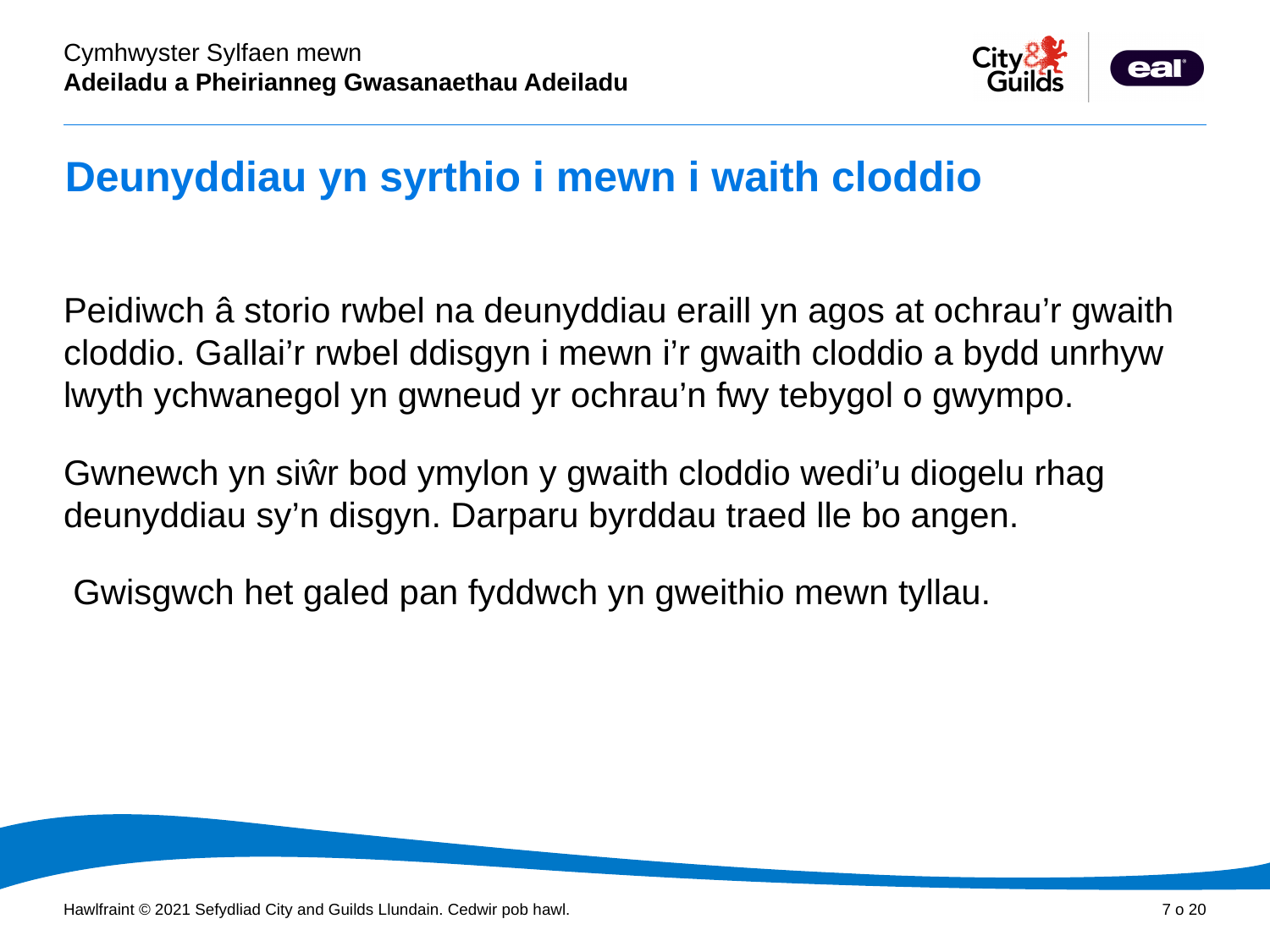

# Deunyddiau yn syrthio i mewn i waith cloddio

Peidiwch â storio rwbel na deunyddiau eraill yn agos at ochrau’r gwaith cloddio. Gallai’r rwbel ddisgyn i mewn i’r gwaith cloddio a bydd unrhyw lwyth ychwanegol yn gwneud yr ochrau’n fwy tebygol o gwympo.
Gwnewch yn siŵr bod ymylon y gwaith cloddio wedi’u diogelu rhag deunyddiau sy’n disgyn. Darparu byrddau traed lle bo angen.
 Gwisgwch het galed pan fyddwch yn gweithio mewn tyllau.